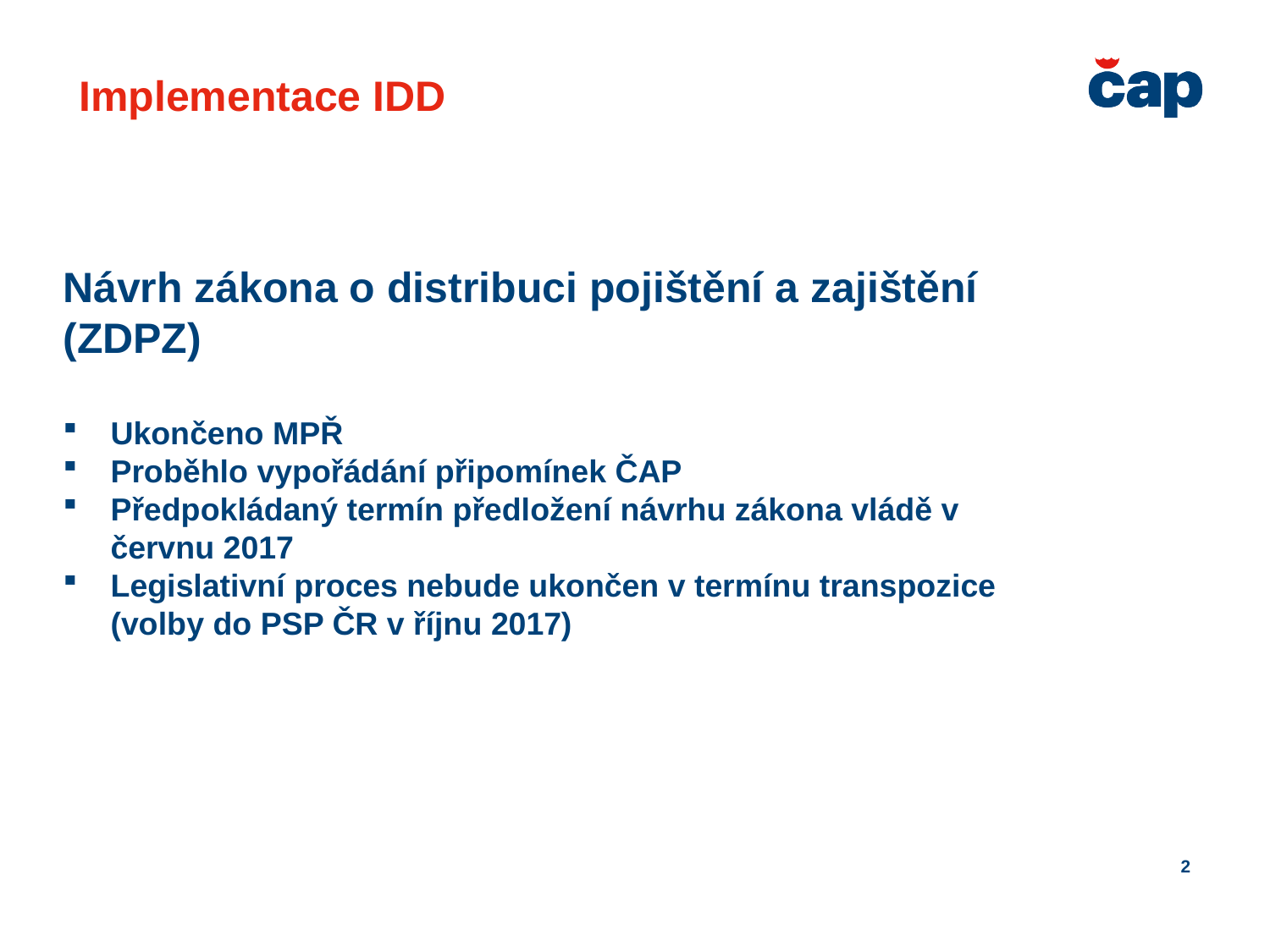

Implementace IDD
Návrh zákona o distribuci pojištění a zajištění
(ZDPZ)

Ukončeno MPŘ
Proběhlo vypořádání připomínek ČAP
Předpokládaný termín předložení návrhu zákona vládě v červnu 2017
Legislativní proces nebude ukončen v termínu transpozice (volby do PSP ČR v říjnu 2017)